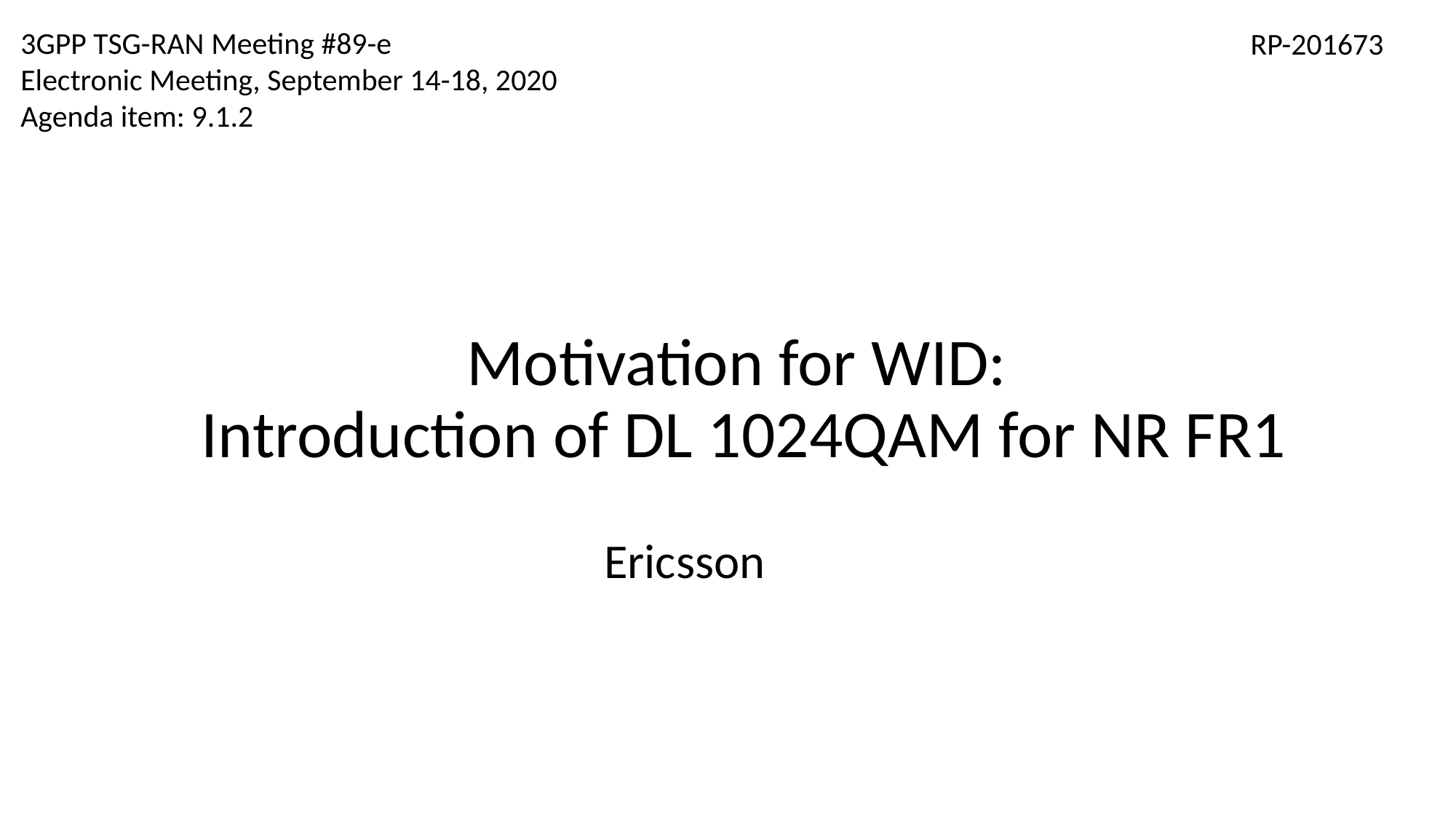

3GPP TSG-RAN Meeting #89-e
Electronic Meeting, September 14-18, 2020
Agenda item: 9.1.2
RP-201673
# Motivation for WID: Introduction of DL 1024QAM for NR FR1
Ericsson